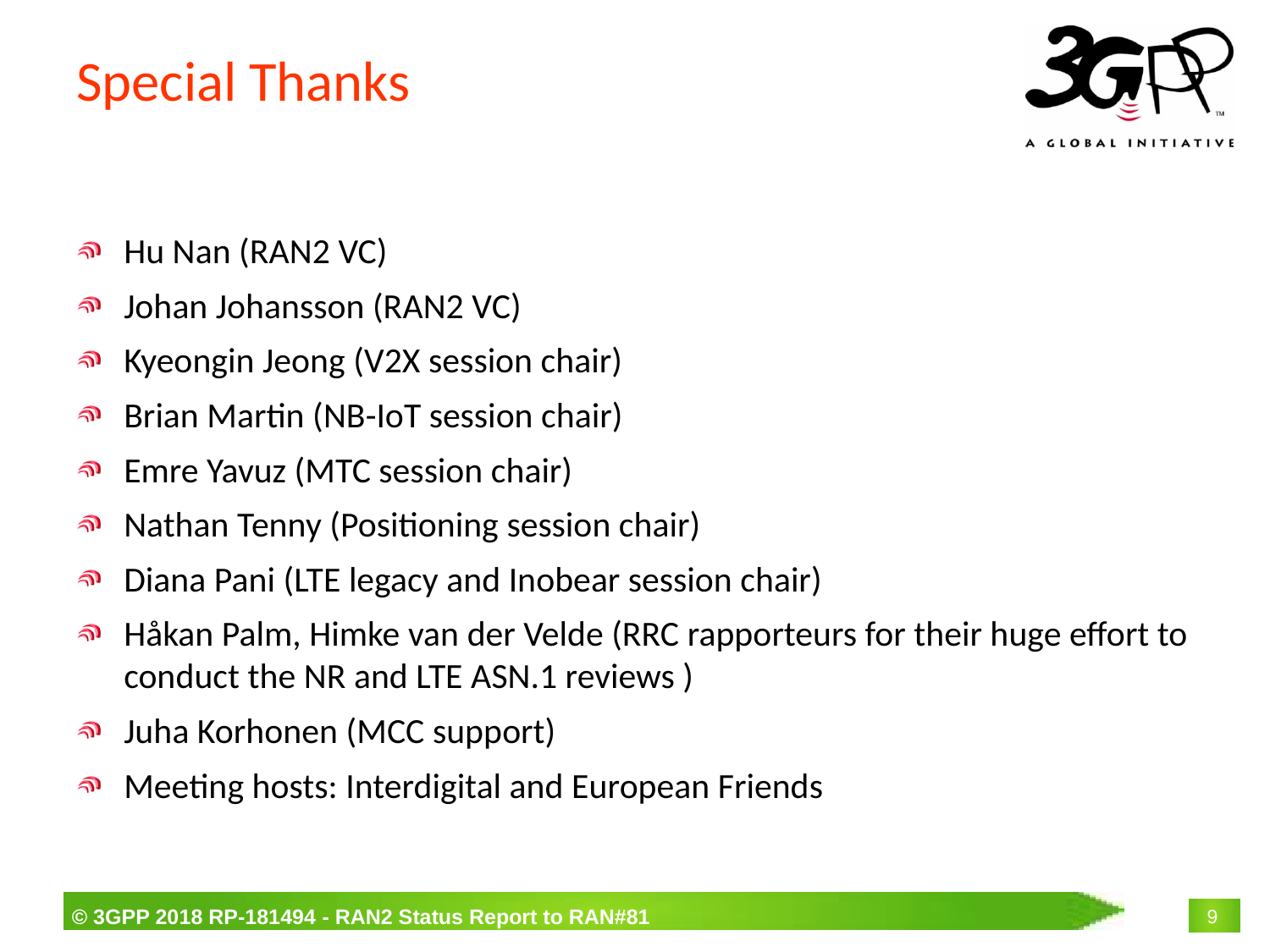

# Special Thanks
Hu Nan (RAN2 VC)
Johan Johansson (RAN2 VC)
Kyeongin Jeong (V2X session chair)
Brian Martin (NB-IoT session chair)
Emre Yavuz (MTC session chair)
Nathan Tenny (Positioning session chair)
Diana Pani (LTE legacy and Inobear session chair)
Håkan Palm, Himke van der Velde (RRC rapporteurs for their huge effort to conduct the NR and LTE ASN.1 reviews )
Juha Korhonen (MCC support)
Meeting hosts: Interdigital and European Friends